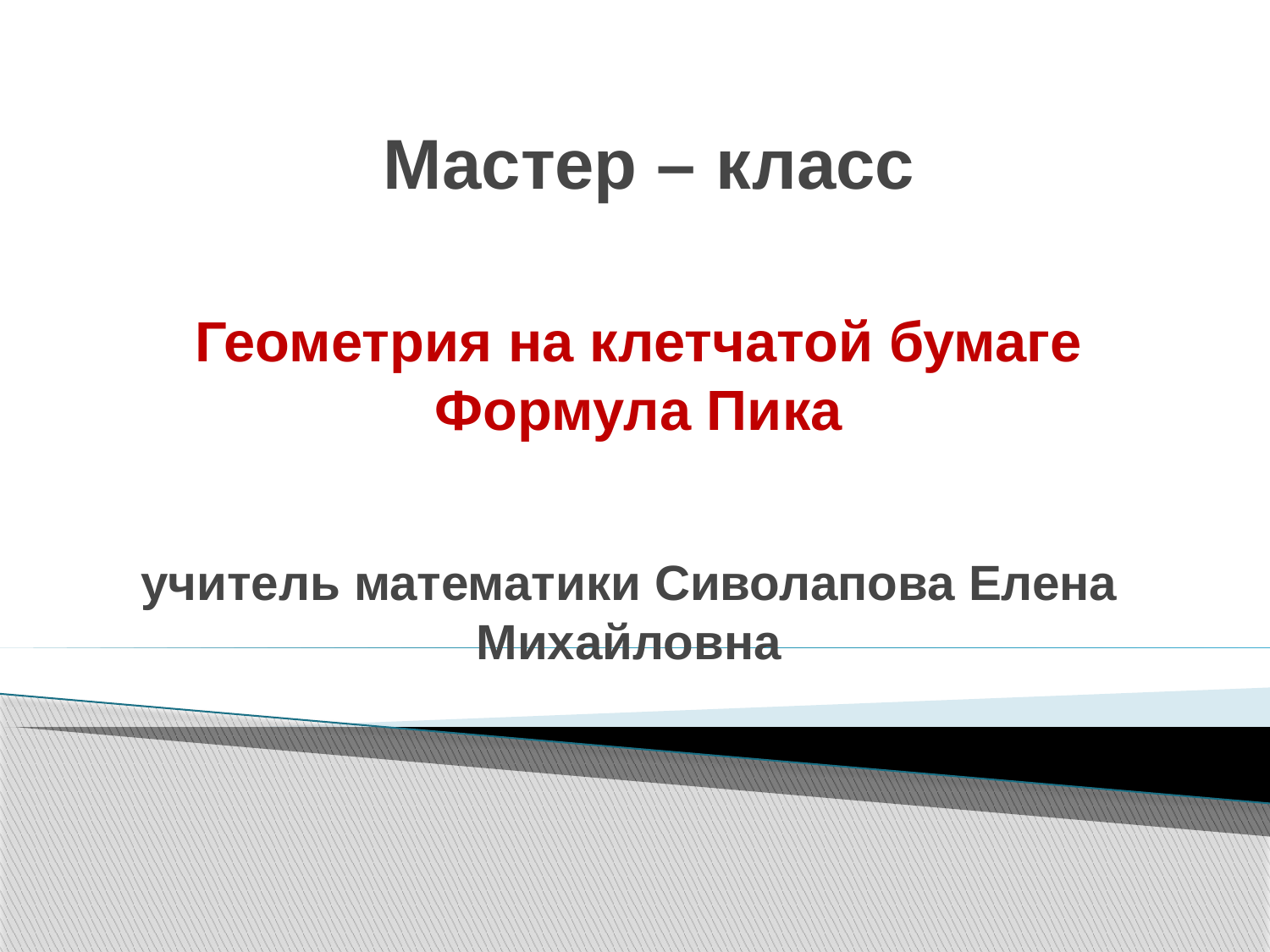

# Мастер – класс
Геометрия на клетчатой бумаге
Формула Пика
учитель математики Сиволапова Елена Михайловна